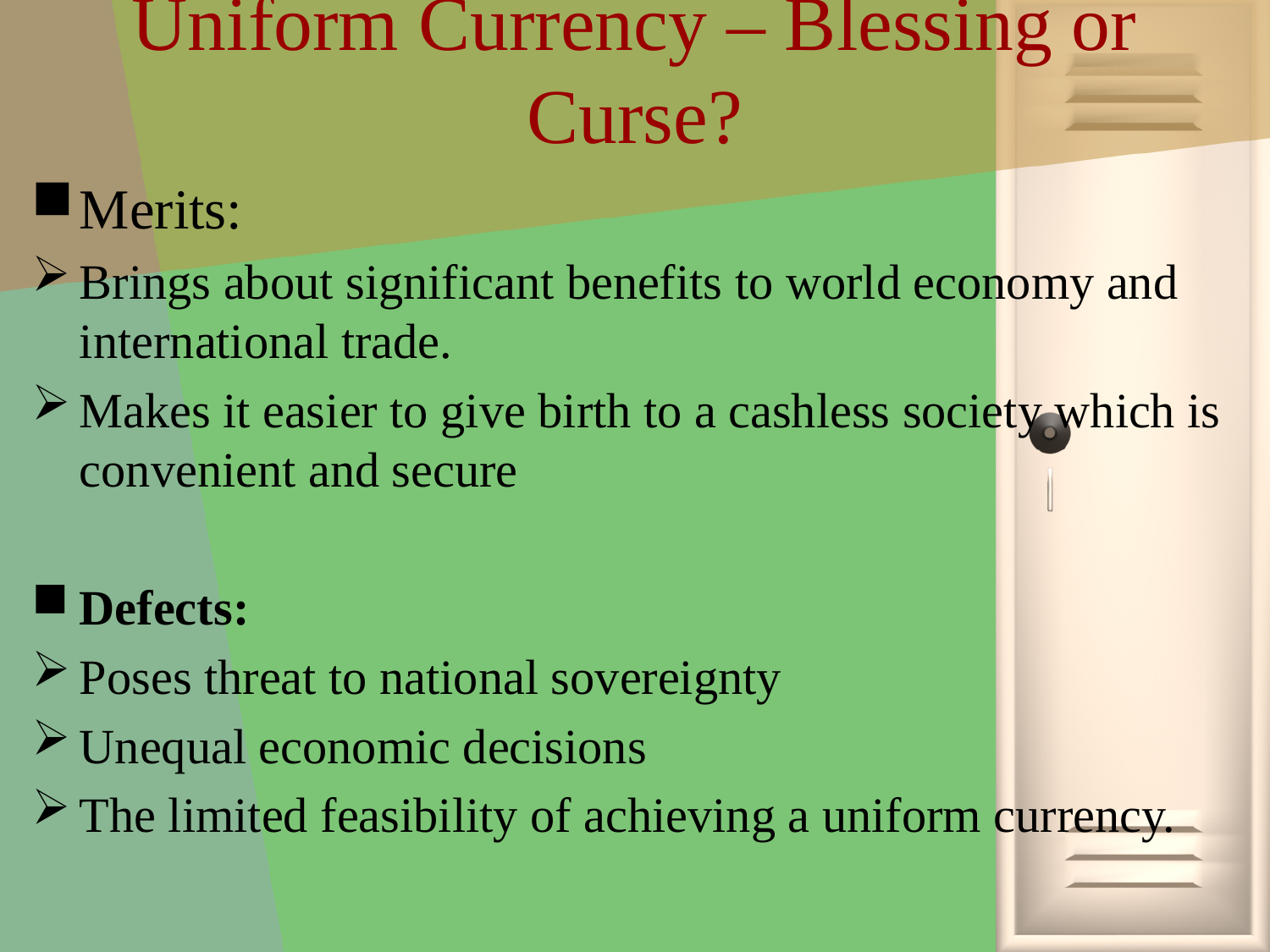

# Uniform Currency – Blessing or Curse?
Merits:
Brings about significant benefits to world economy and international trade.
Makes it easier to give birth to a cashless society which is convenient and secure

Defects:
Poses threat to national sovereignty
Unequal economic decisions
The limited feasibility of achieving a uniform currency.